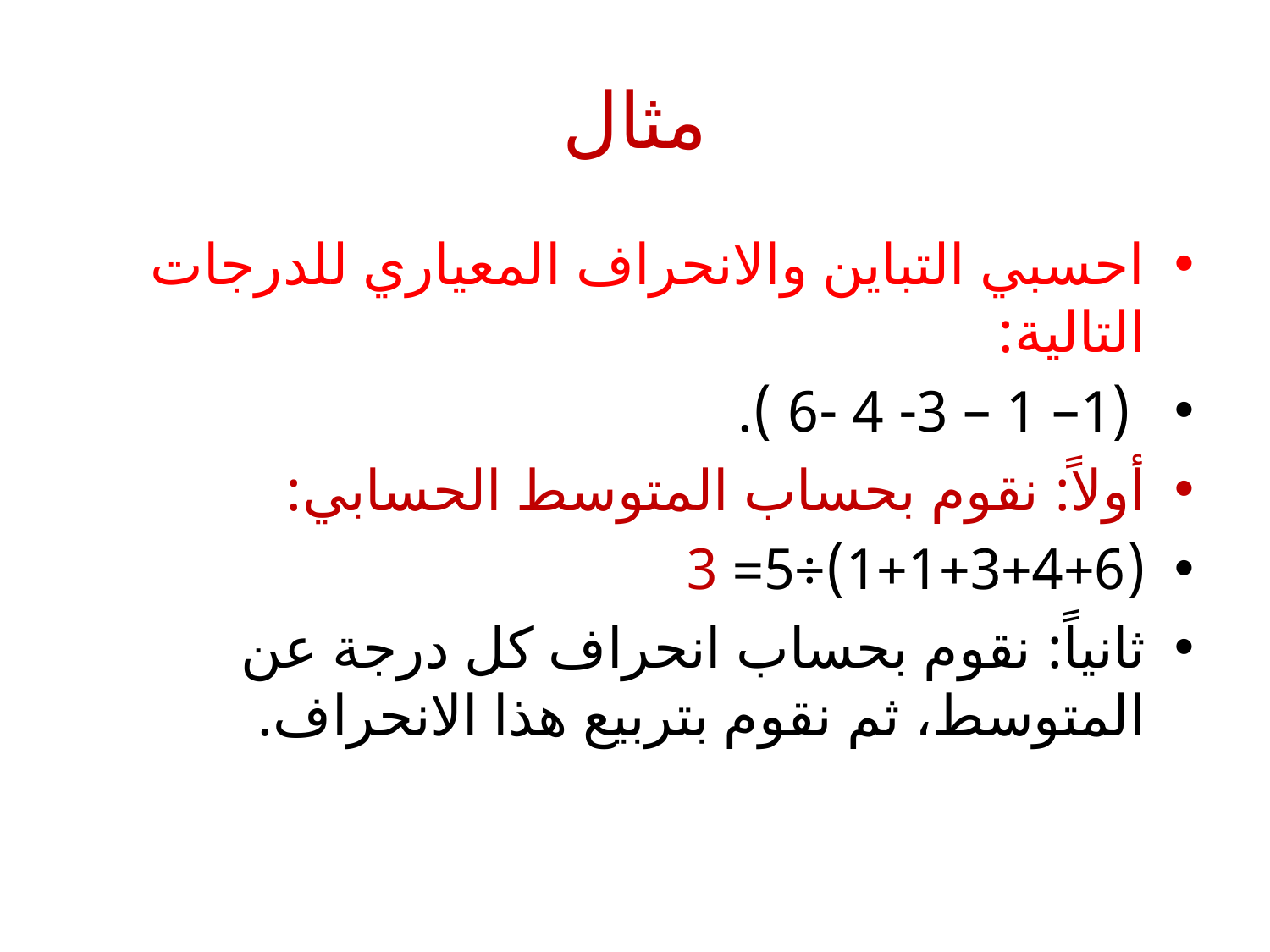

# مثال
احسبي التباين والانحراف المعياري للدرجات التالية:
 (1– 1 – 3- 4 -6 ).
أولاً: نقوم بحساب المتوسط الحسابي:
(1+1+3+4+6)÷5= 3
ثانياً: نقوم بحساب انحراف كل درجة عن المتوسط، ثم نقوم بتربيع هذا الانحراف.